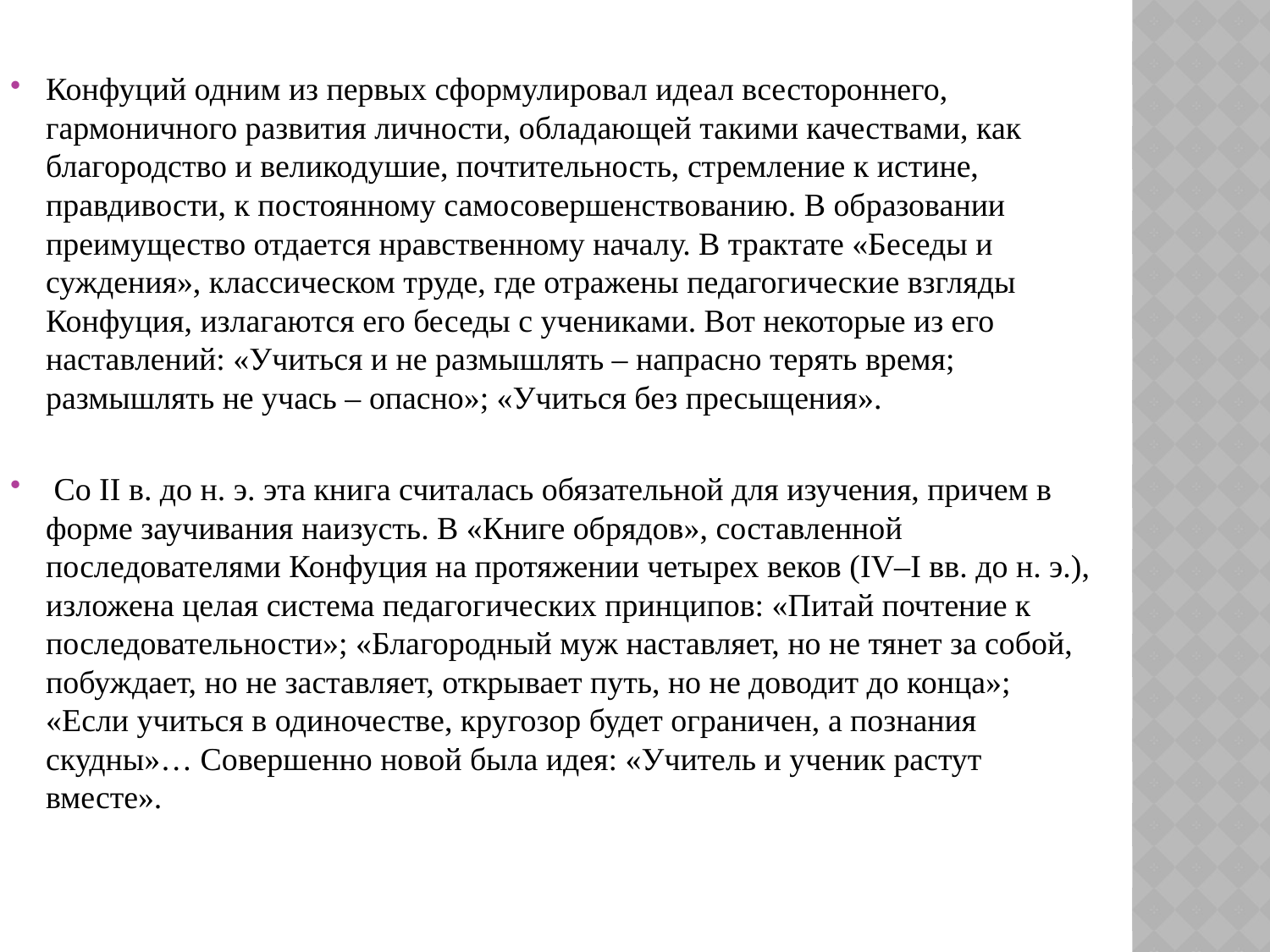

Конфуций одним из первых сформулировал идеал всестороннего, гармоничного развития личности, обладающей такими качествами, как благородство и великодушие, почтительность, стремление к истине, правдивости, к постоянному самосовершенствованию. В образовании преимущество отдается нравственному началу. В трактате «Беседы и суждения», классическом труде, где отражены педагогические взгляды Конфуция, излагаются его беседы с учениками. Вот некоторые из его наставлений: «Учиться и не размышлять – напрасно терять время; размышлять не учась – опасно»; «Учиться без пресыщения».

 Со II в. до н. э. эта книга считалась обязательной для изучения, причем в форме заучивания наизусть. В «Книге обрядов», составленной последователями Конфуция на протяжении четырех веков (IV–I вв. до н. э.), изложена целая система педагогических принципов: «Питай почтение к последовательности»; «Благородный муж наставляет, но не тянет за собой, побуждает, но не заставляет, открывает путь, но не доводит до конца»; «Если учиться в одиночестве, кругозор будет ограничен, а познания скудны»… Совершенно новой была идея: «Учитель и ученик растут вместе».